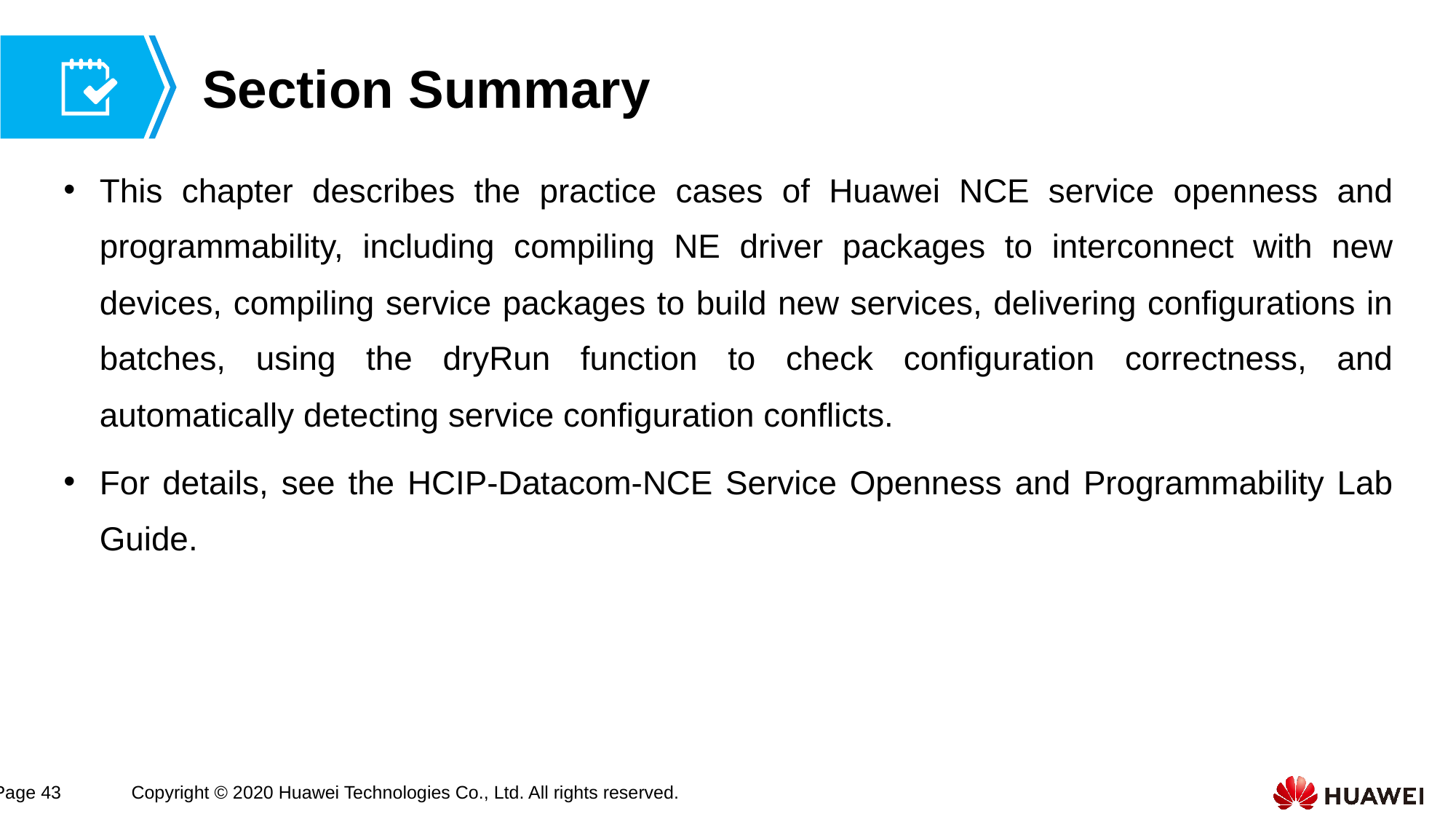

This chapter describes the practice cases of Huawei NCE service openness and programmability, including compiling NE driver packages to interconnect with new devices, compiling service packages to build new services, delivering configurations in batches, using the dryRun function to check configuration correctness, and automatically detecting service configuration conflicts.
For details, see the HCIP-Datacom-NCE Service Openness and Programmability Lab Guide.